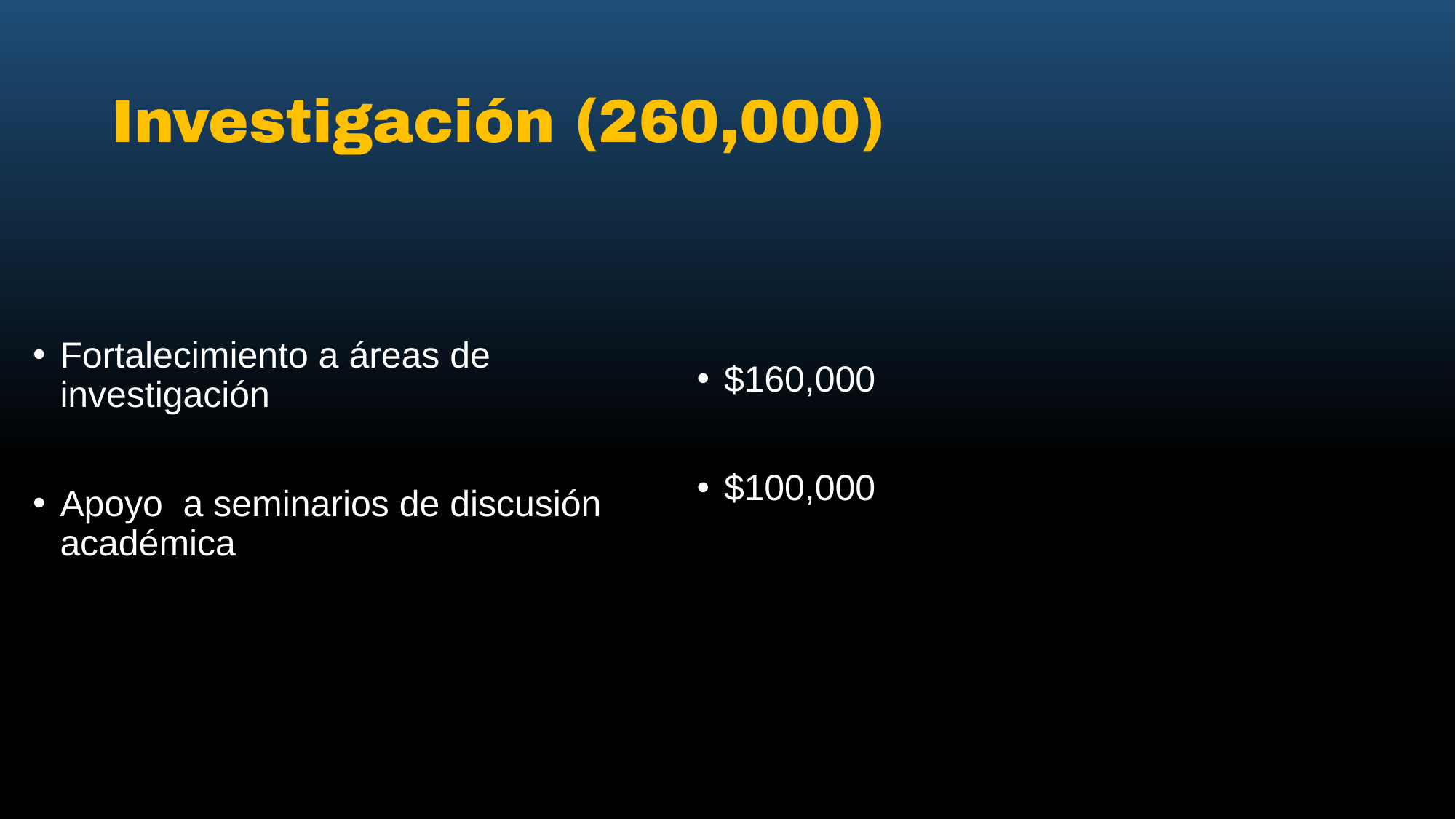

# Investigación (260,000)

Fortalecimiento a áreas de investigación

Apoyo  a seminarios de discusión académica

$160,000

$100,000